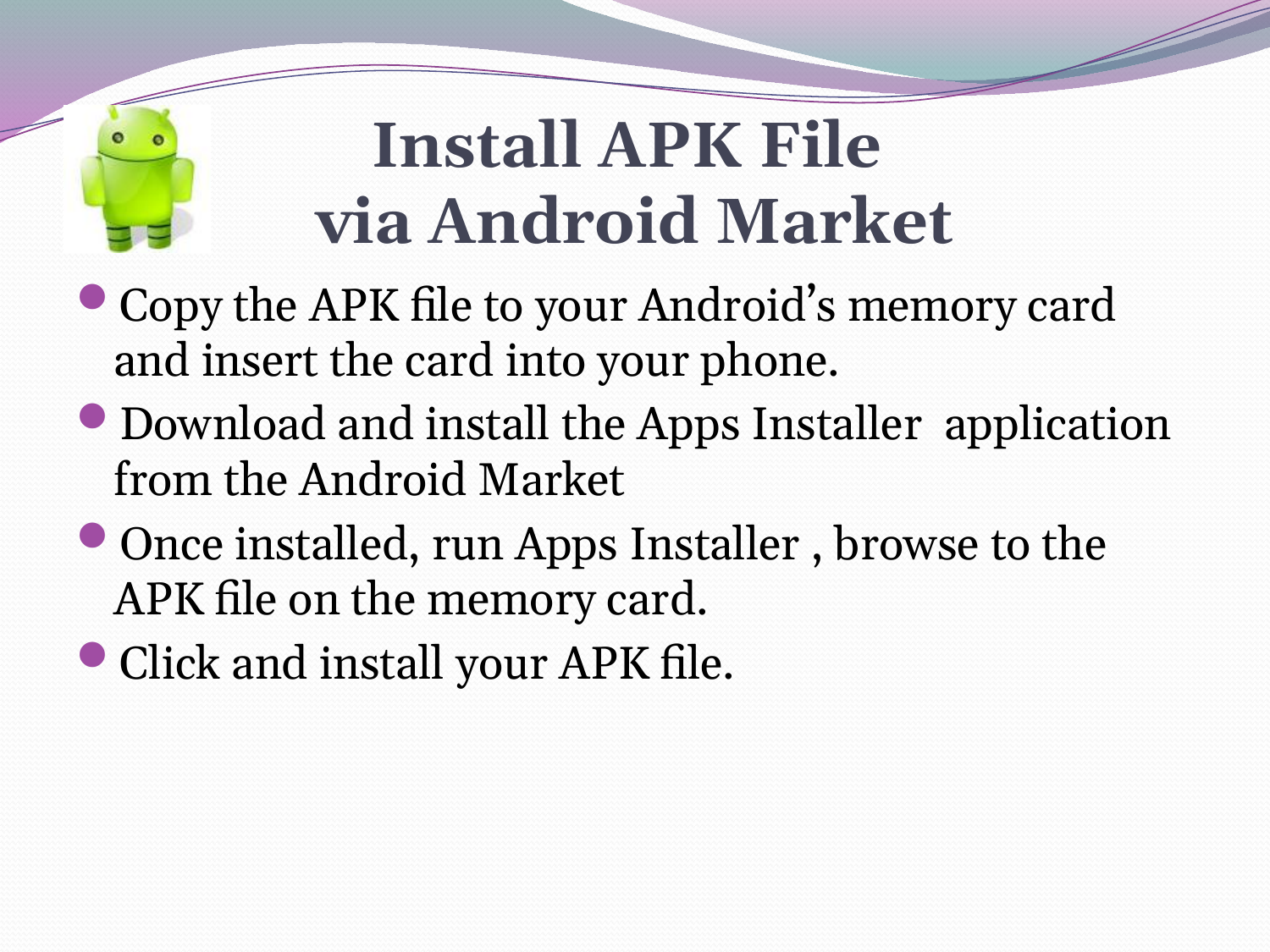

# Install APK File via Android Market
Copy the APK file to your Android’s memory card and insert the card into your phone.
Download and install the Apps Installer  application from the Android Market
Once installed, run Apps Installer , browse to the APK file on the memory card.
Click and install your APK file.